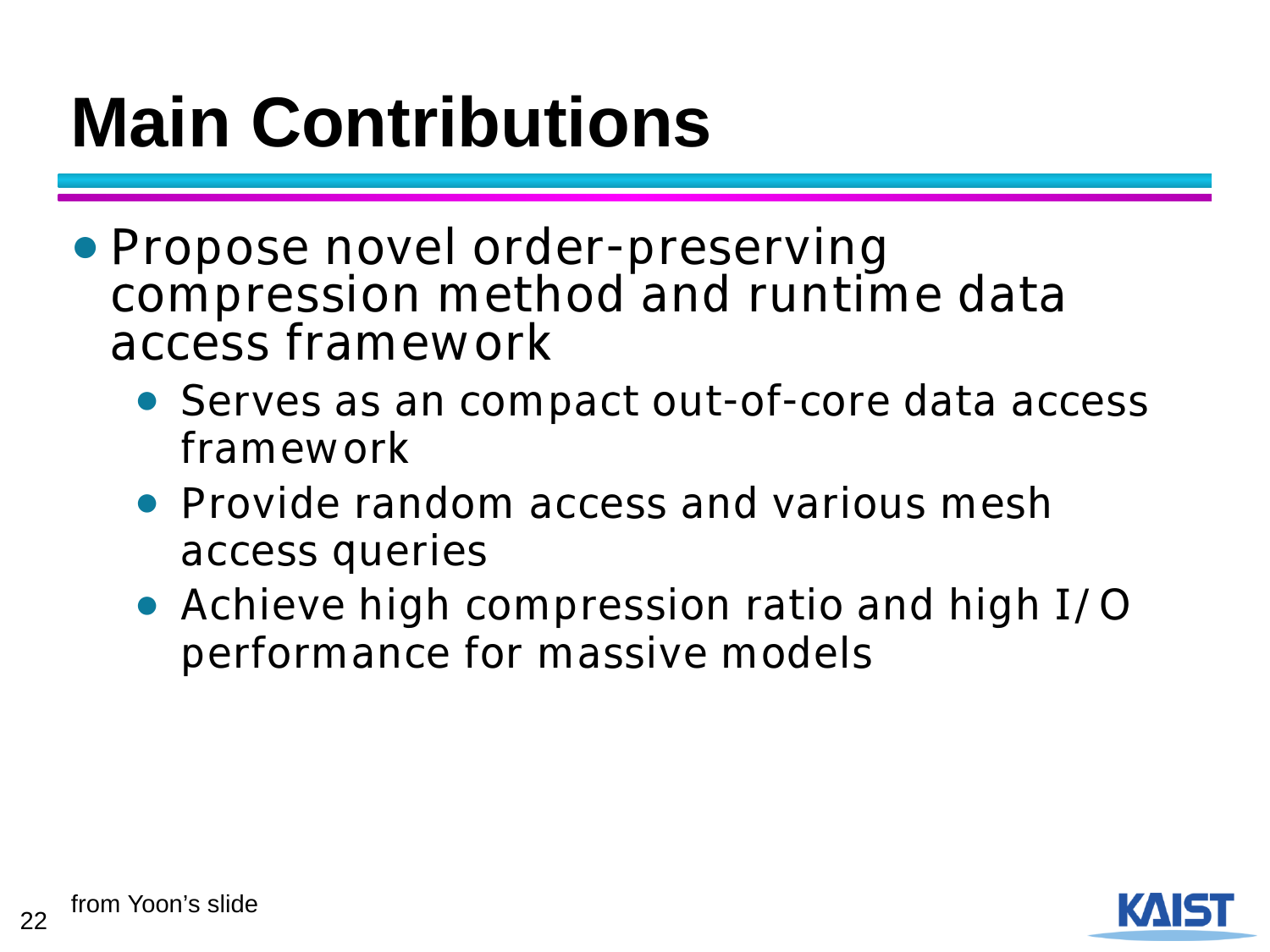

# Main Contributions
Propose novel order-preserving compression method and runtime data access framework
Serves as an compact out-of-core data access framework
Provide random access and various mesh access queries
Achieve high compression ratio and high I/O performance for massive models

from Yoon’s slide